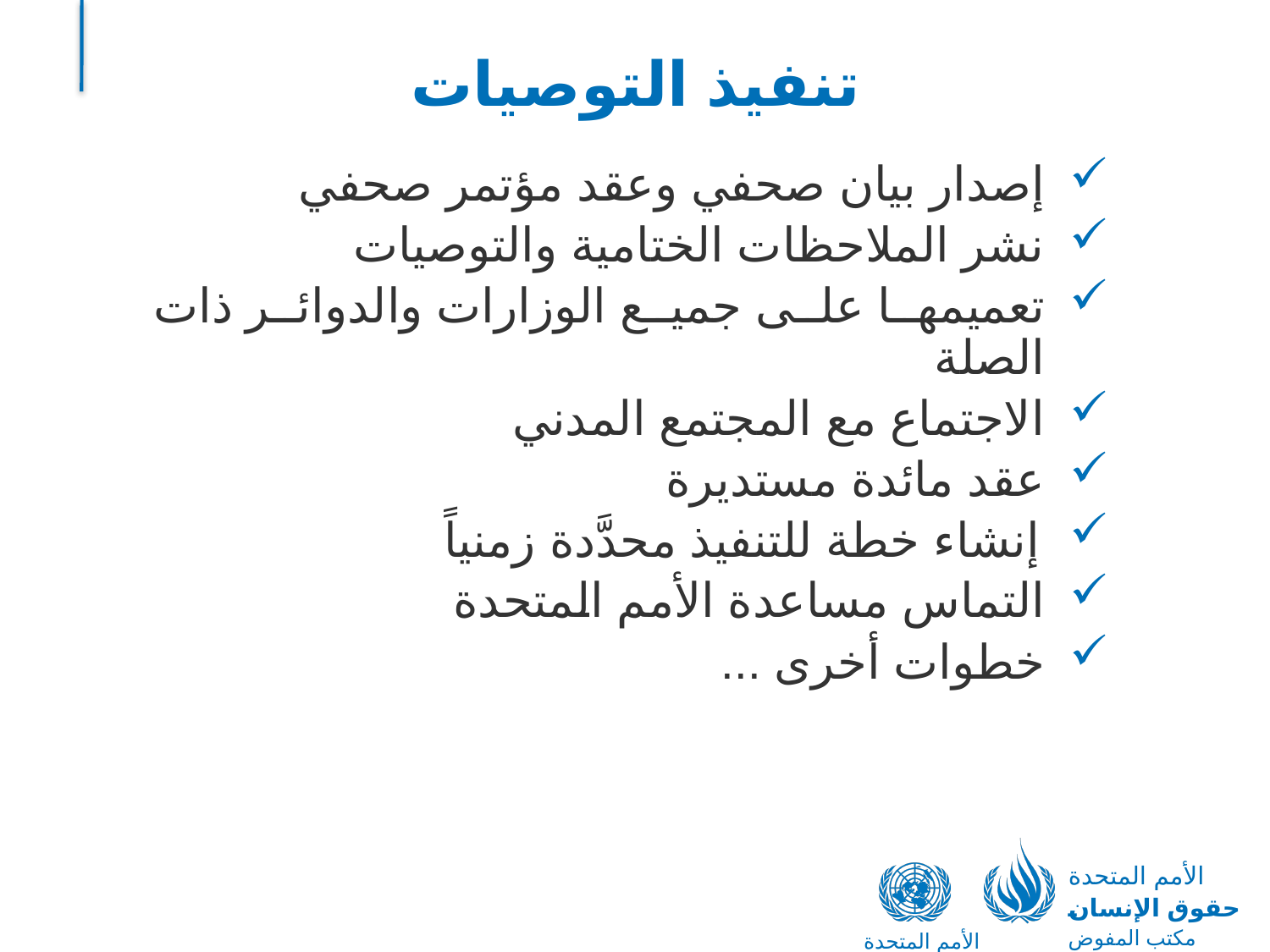

# تنفيذ التوصيات
إصدار بيان صحفي وعقد مؤتمر صحفي
نشر الملاحظات الختامية والتوصيات
تعميمها على جميع الوزارات والدوائر ذات الصلة
الاجتماع مع المجتمع المدني
عقد مائدة مستديرة
إنشاء خطة للتنفيذ محدَّدة زمنياً
التماس مساعدة الأمم المتحدة
خطوات أخرى ...

الأمم المتحدة
حقوق الإنسان
مكتب المفوض السامي
الأمم المتحدة